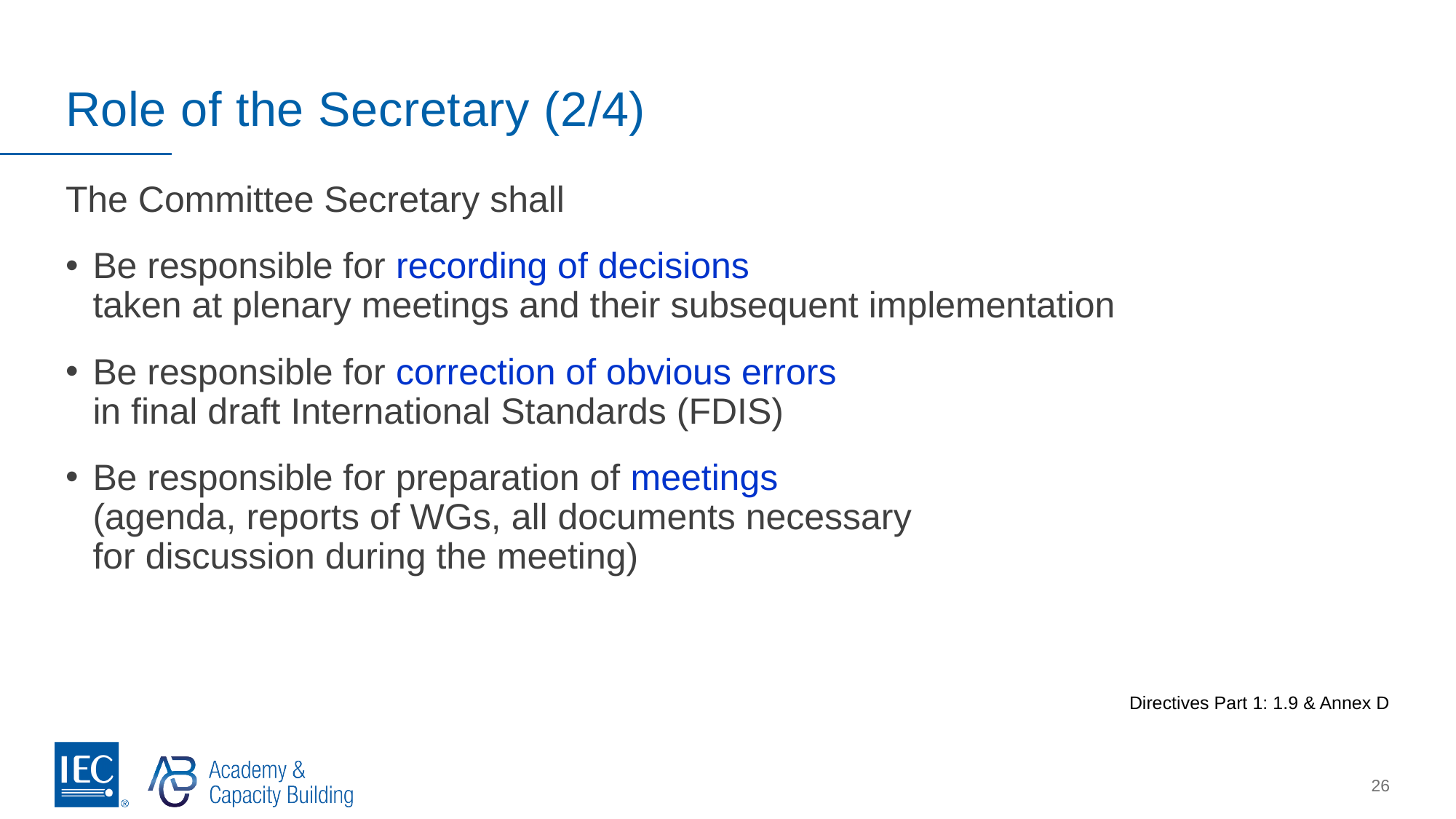

# Role of the Secretary (2/4)
The Committee Secretary shall
Be responsible for recording of decisions
taken at plenary meetings and their subsequent implementation
Be responsible for correction of obvious errors
in final draft International Standards (FDIS)
Be responsible for preparation of meetings
(agenda, reports of WGs, all documents necessary
for discussion during the meeting)
Directives Part 1: 1.9 & Annex D
26